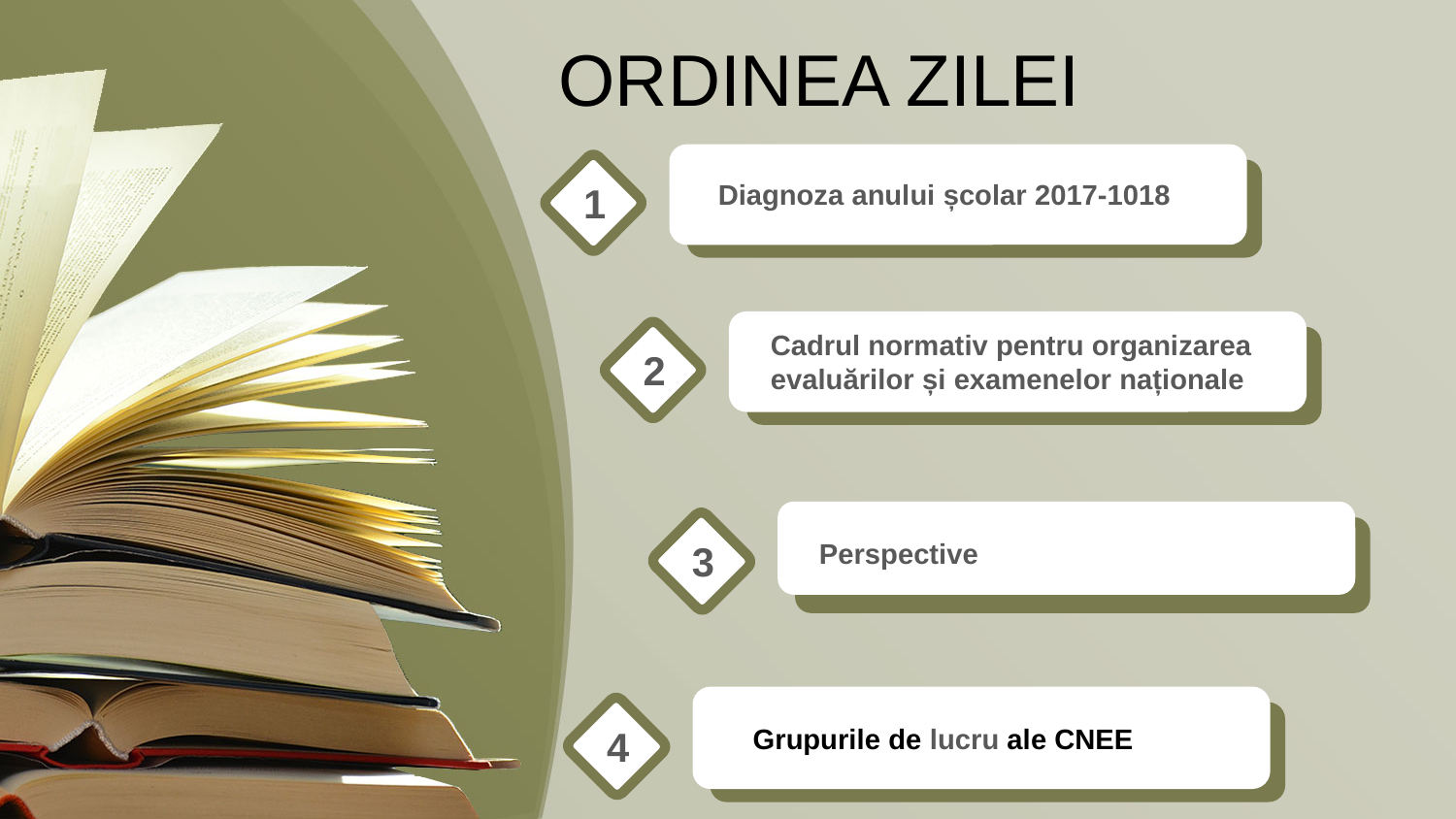

ORDINEA ZILEI

1
Diagnoza anului școlar 2017-1018

Cadrul normativ pentru organizarea evaluărilor și examenelor naționale

2

3
Perspective

4
Grupurile de lucru ale CNEE